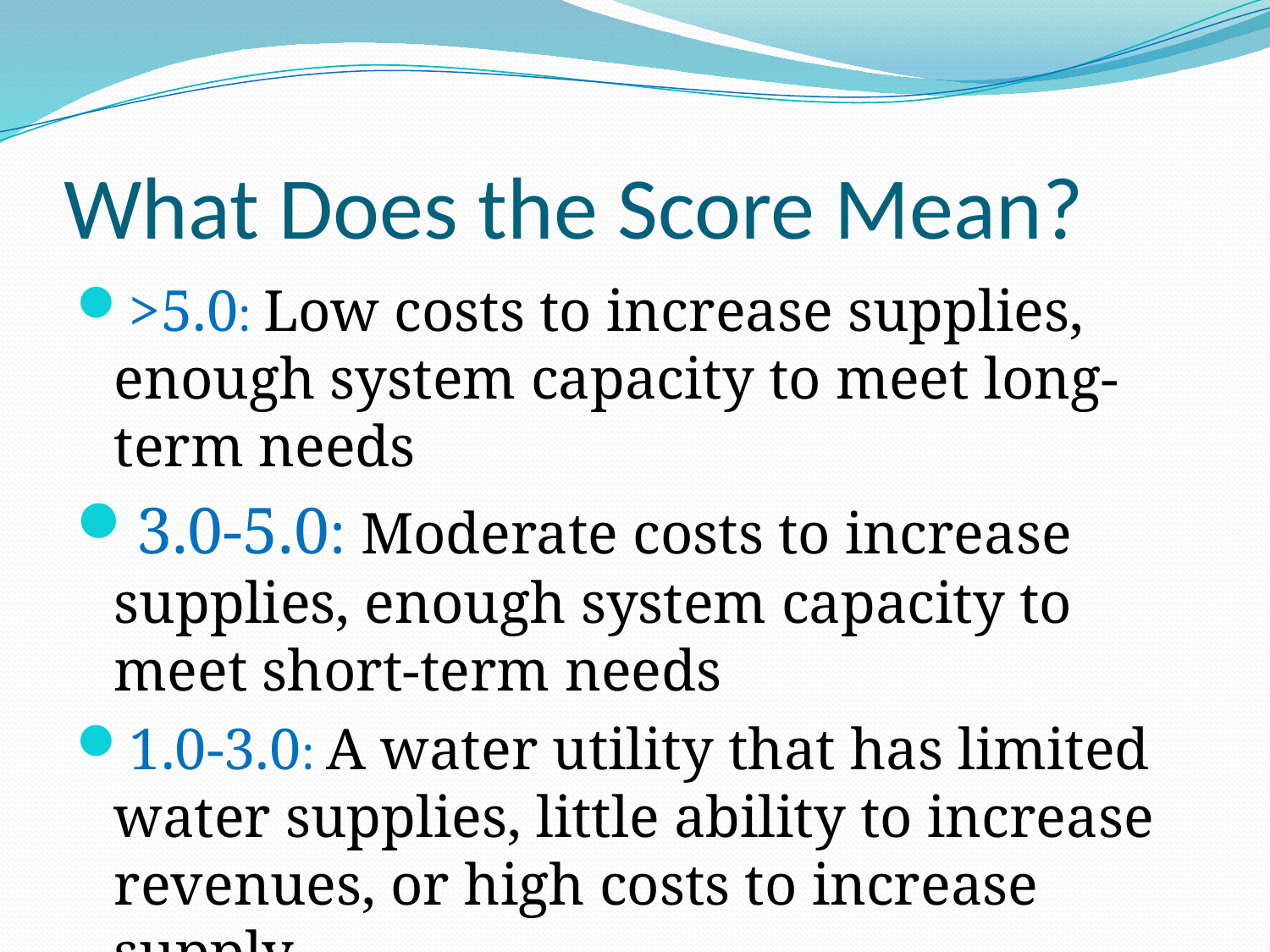

# What Does the Score Mean?
>5.0: Low costs to increase supplies, enough system capacity to meet long-term needs
3.0-5.0: Moderate costs to increase supplies, enough system capacity to meet short-term needs
1.0-3.0: A water utility that has limited water supplies, little ability to increase revenues, or high costs to increase supply